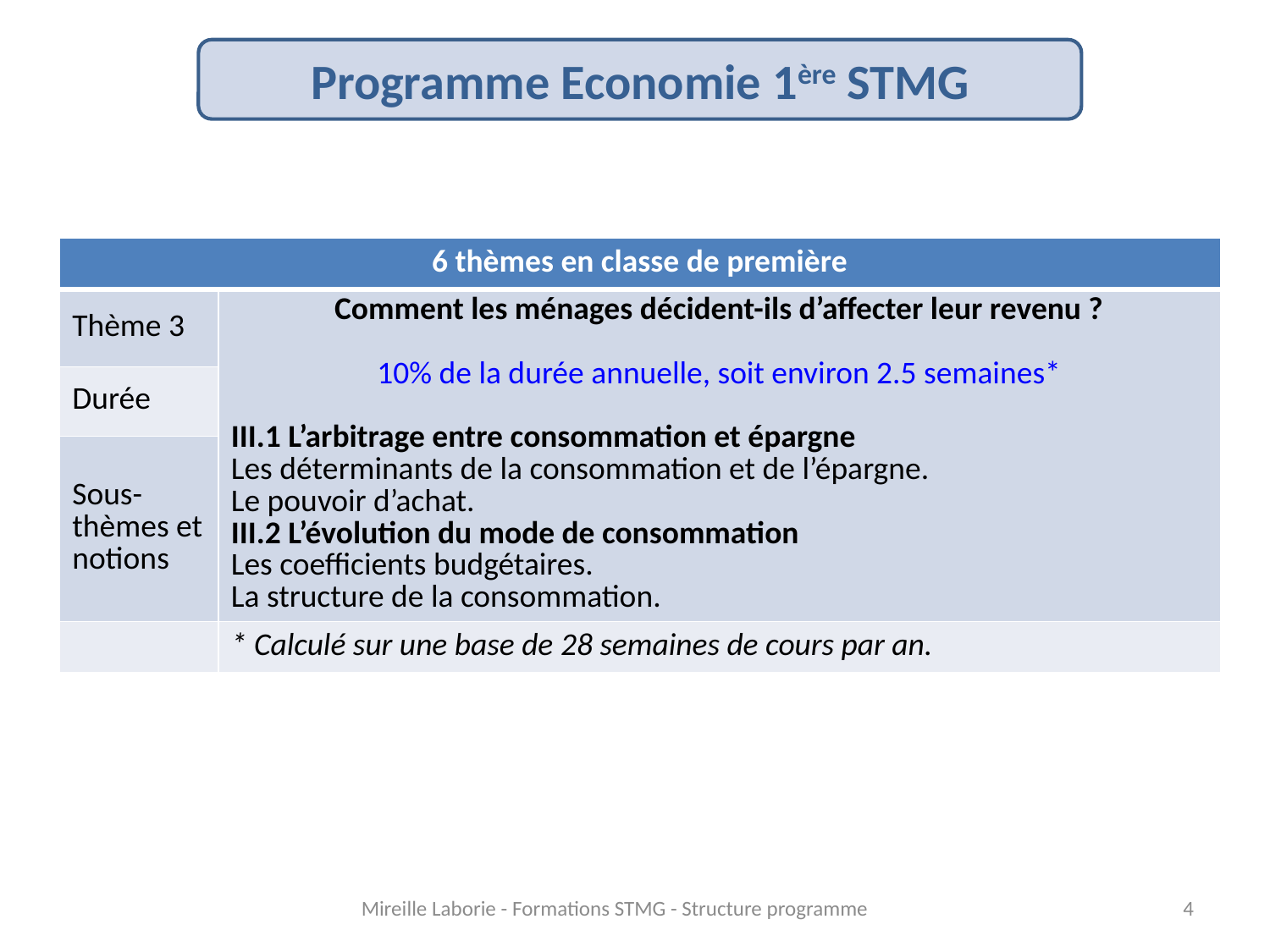

Programme Economie 1ère STMG
| 6 thèmes en classe de première |  |
| --- | --- |
| Thème 3 | Comment les ménages décident-ils d’affecter leur revenu ? 10% de la durée annuelle, soit environ 2.5 semaines\* III.1 L’arbitrage entre consommation et épargne Les déterminants de la consommation et de l’épargne. Le pouvoir d’achat. III.2 L’évolution du mode de consommation Les coefficients budgétaires. La structure de la consommation. |
| Durée |  |
| Sous-thèmes et notions |  |
|  | \* Calculé sur une base de 28 semaines de cours par an. |
Mireille Laborie - Formations STMG - Structure programme
4